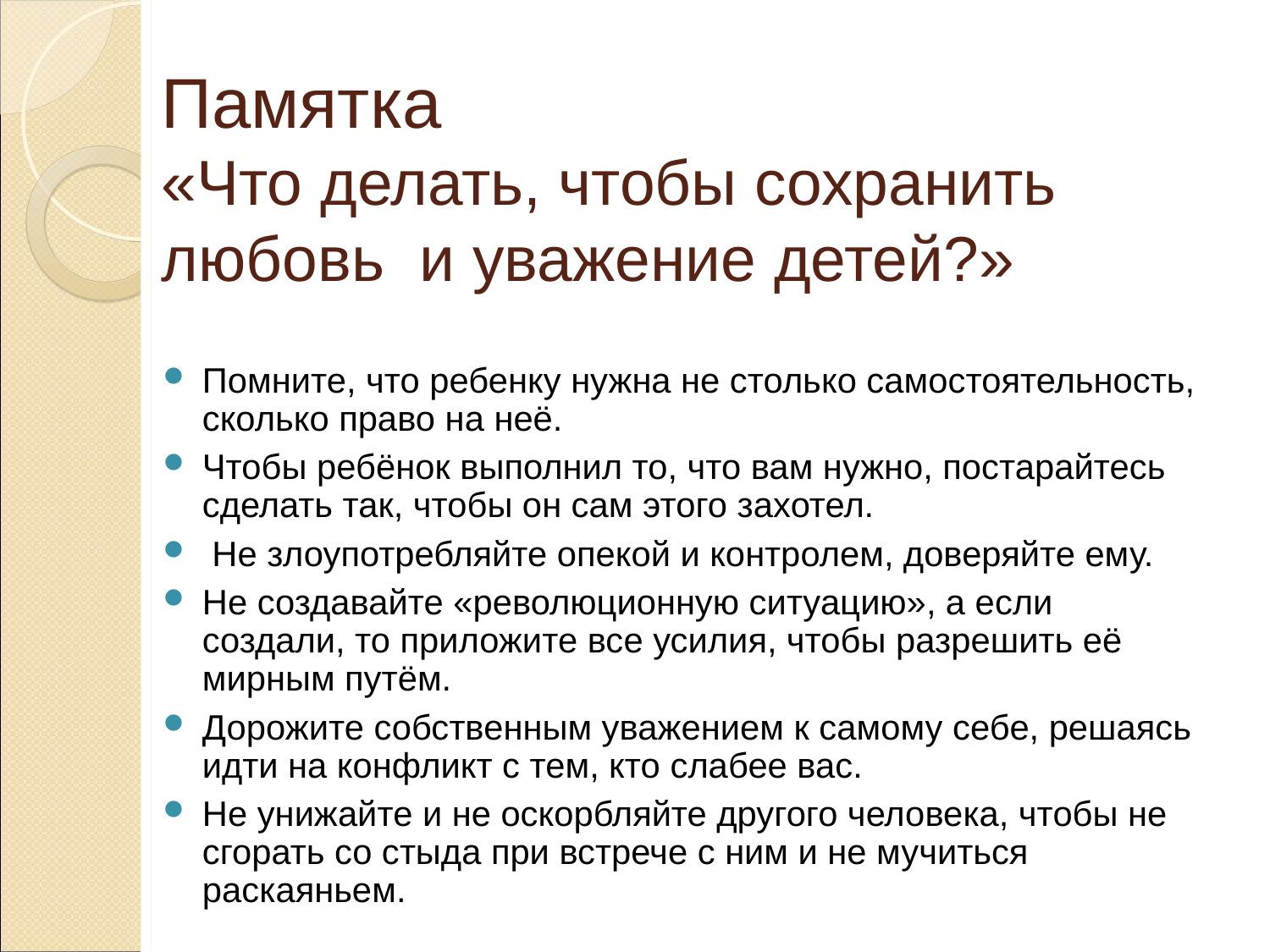

# Памятка «Что делать, чтобы сохранить любовь  и уважение детей?»
Помните, что ребенку нужна не столько самостоятельность, сколько право на неё.
Чтобы ребёнок выполнил то, что вам нужно, постарайтесь сделать так, чтобы он сам этого захотел.
 Не злоупотребляйте опекой и контролем, доверяйте ему.
Не создавайте «революционную ситуацию», а если создали, то приложите все усилия, чтобы разрешить её мирным путём.
Дорожите собственным уважением к самому себе, решаясь идти на конфликт с тем, кто слабее вас.
Не унижайте и не оскорбляйте другого человека, чтобы не сгорать со стыда при встрече с ним и не мучиться раскаяньем.